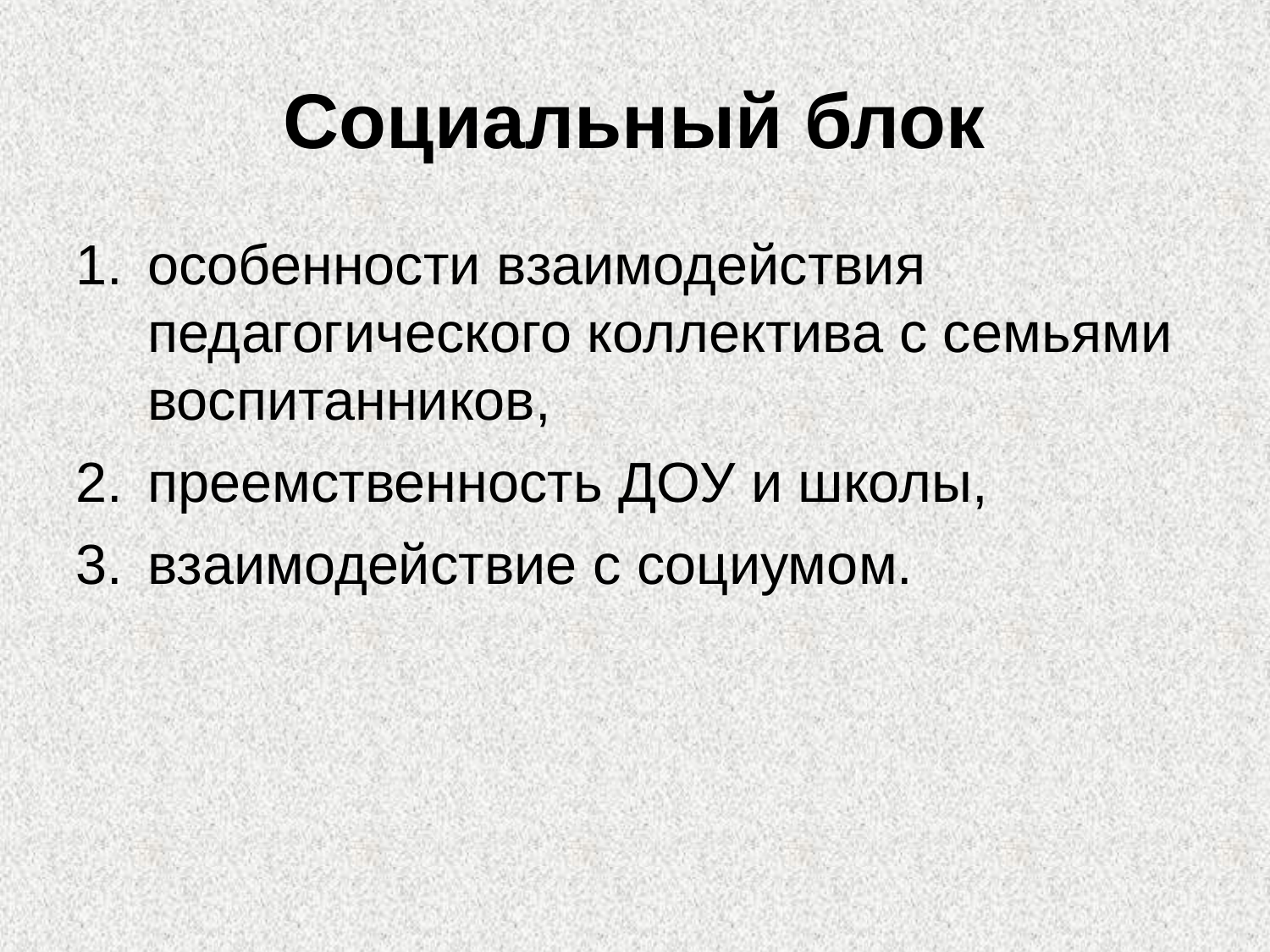

# Социальный блок
особенности взаимодействия  педагогического коллектива с семьями воспитанников,
преемственность ДОУ и школы,
взаимодействие с социумом.